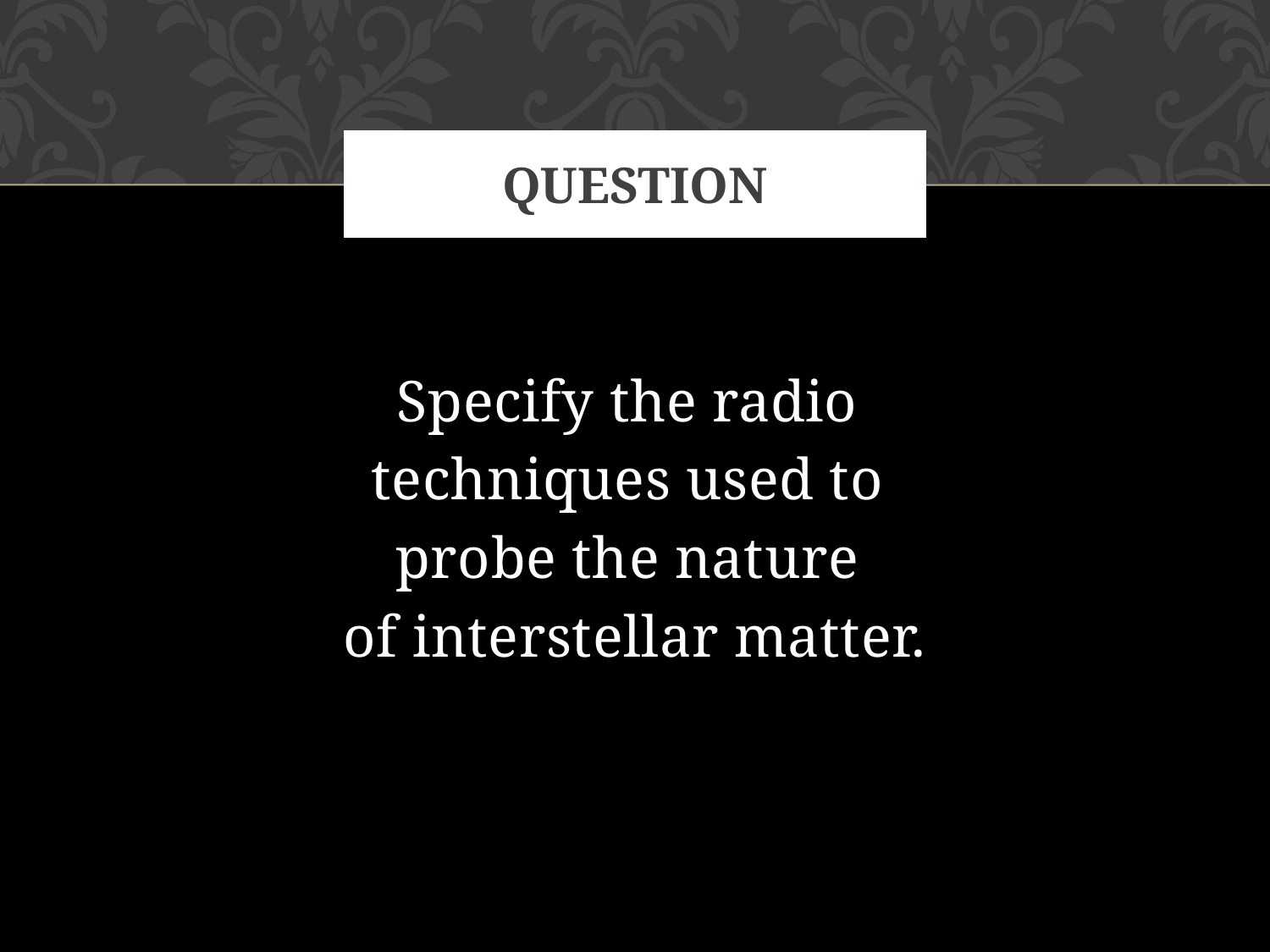

# Question

Specify the radio
techniques used to
probe the nature
of interstellar matter.